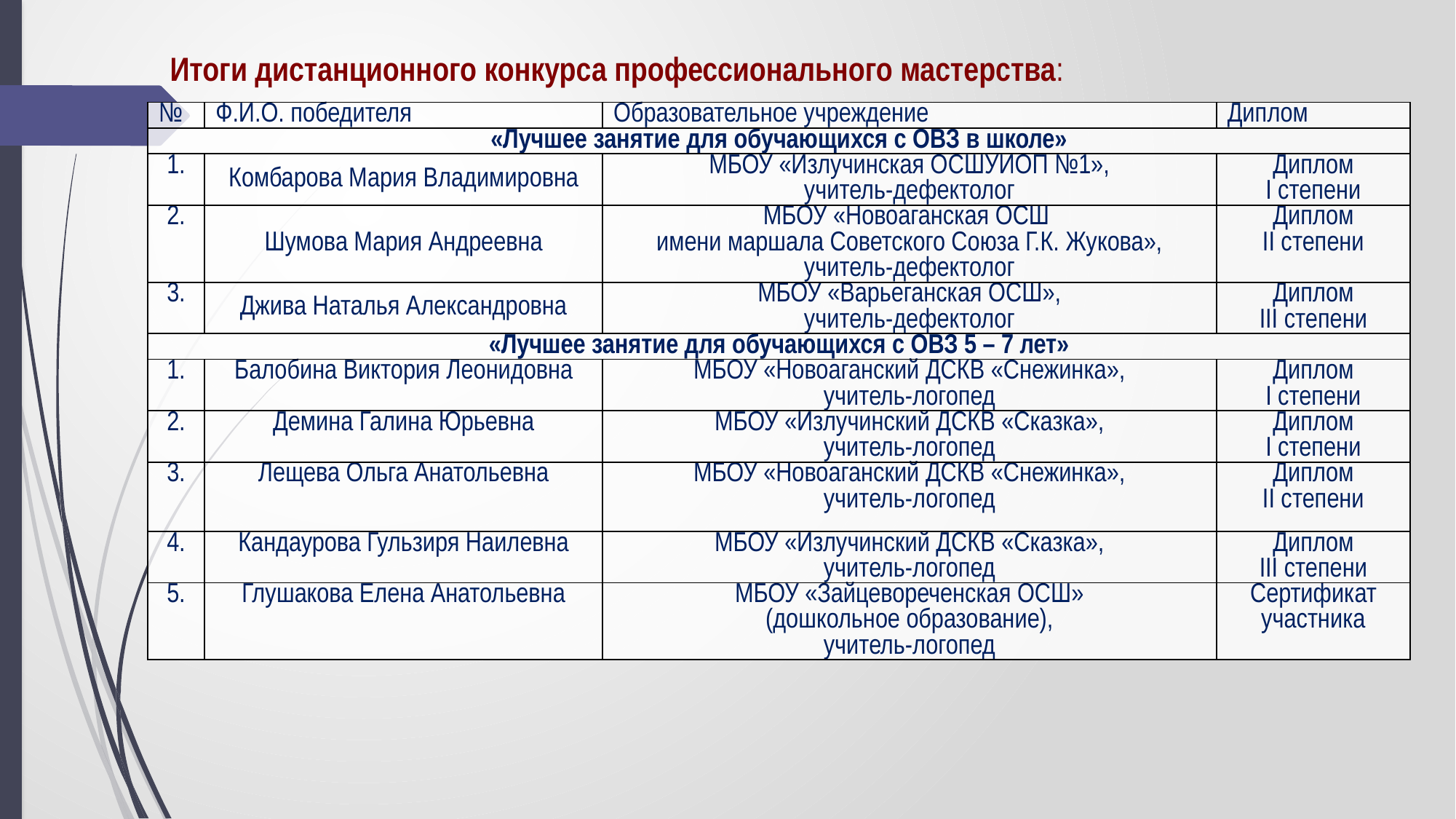

Итоги дистанционного конкурса профессионального мастерства:
| № | Ф.И.О. победителя | Образовательное учреждение | Диплом |
| --- | --- | --- | --- |
| «Лучшее занятие для обучающихся с ОВЗ в школе» |  |  |  |
| 1. | Комбарова Мария Владимировна | МБОУ «Излучинская ОСШУИОП №1», учитель-дефектолог | Диплом I степени |
| 2. | Шумова Мария Андреевна | МБОУ «Новоаганская ОСШ имени маршала Советского Союза Г.К. Жукова», учитель-дефектолог | Диплом II степени |
| 3. | Джива Наталья Александровна | МБОУ «Варьеганская ОСШ», учитель-дефектолог | Диплом III степени |
| «Лучшее занятие для обучающихся с ОВЗ 5 – 7 лет» |  |  |  |
| 1. | Балобина Виктория Леонидовна | МБОУ «Новоаганский ДСКВ «Снежинка», учитель-логопед | Диплом I степени |
| 2. | Демина Галина Юрьевна | МБОУ «Излучинский ДСКВ «Сказка», учитель-логопед | Диплом I степени |
| 3. | Лещева Ольга Анатольевна | МБОУ «Новоаганский ДСКВ «Снежинка», учитель-логопед | Диплом II степени |
| 4. | Кандаурова Гульзиря Наилевна | МБОУ «Излучинский ДСКВ «Сказка», учитель-логопед | Диплом III степени |
| 5. | Глушакова Елена Анатольевна | МБОУ «Зайцевореченская ОСШ» (дошкольное образование), учитель-логопед | Сертификат участника |